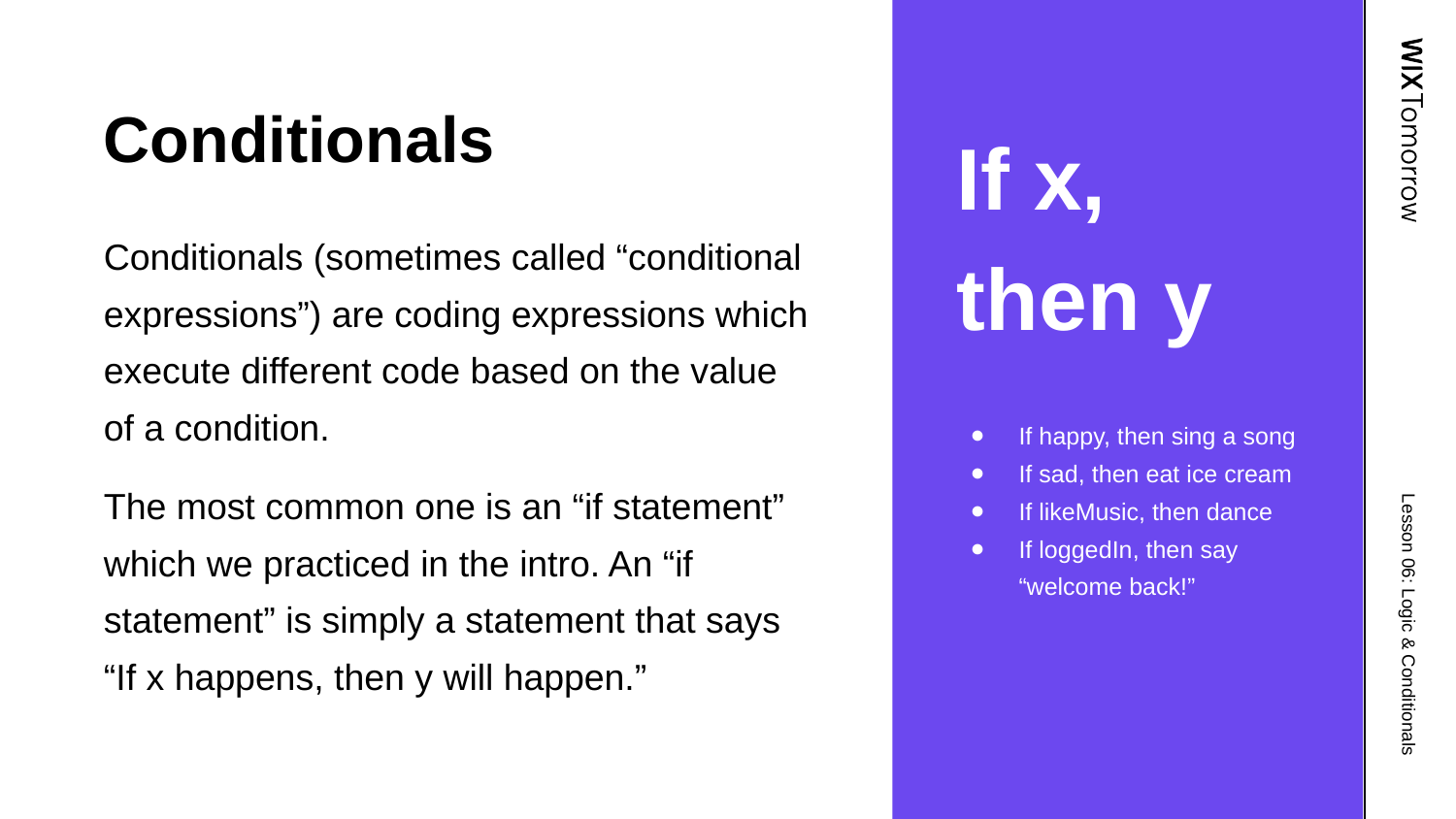

# Conditionals
If x,
then y
Conditionals (sometimes called “conditional expressions”) are coding expressions which execute different code based on the value of a condition.
The most common one is an “if statement” which we practiced in the intro. An “if statement” is simply a statement that says “If x happens, then y will happen.”
If happy, then sing a song
If sad, then eat ice cream
If likeMusic, then dance
If loggedIn, then say “welcome back!”